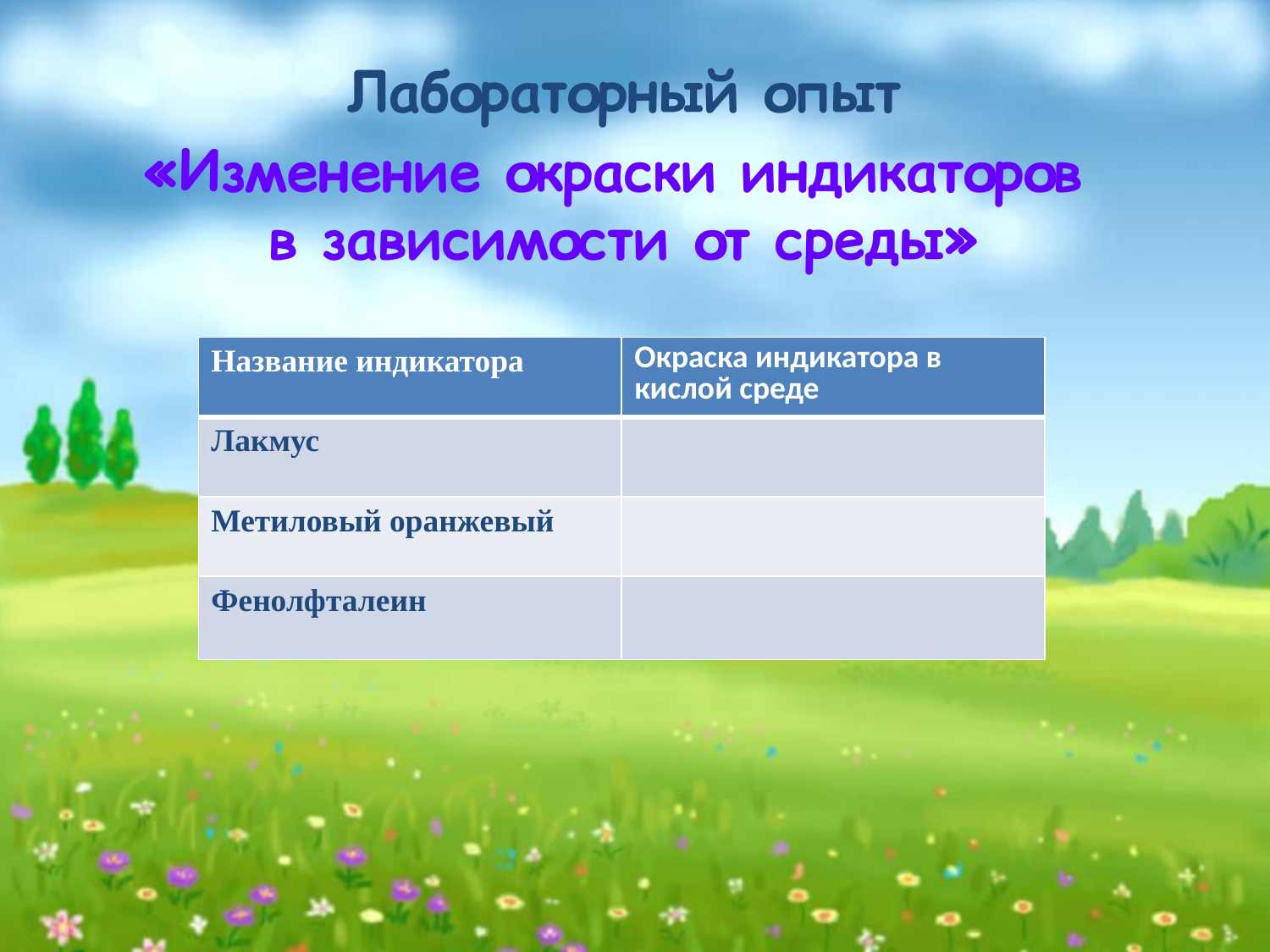

#
Лабораторный опыт
«Изменение окраски индикаторов
в зависимости от среды»

| Название индикатора | Окраска индикатора в кислой среде |
| --- | --- |
| Лакмус |  |
| Метиловый оранжевый |  |
| Фенолфталеин |  |